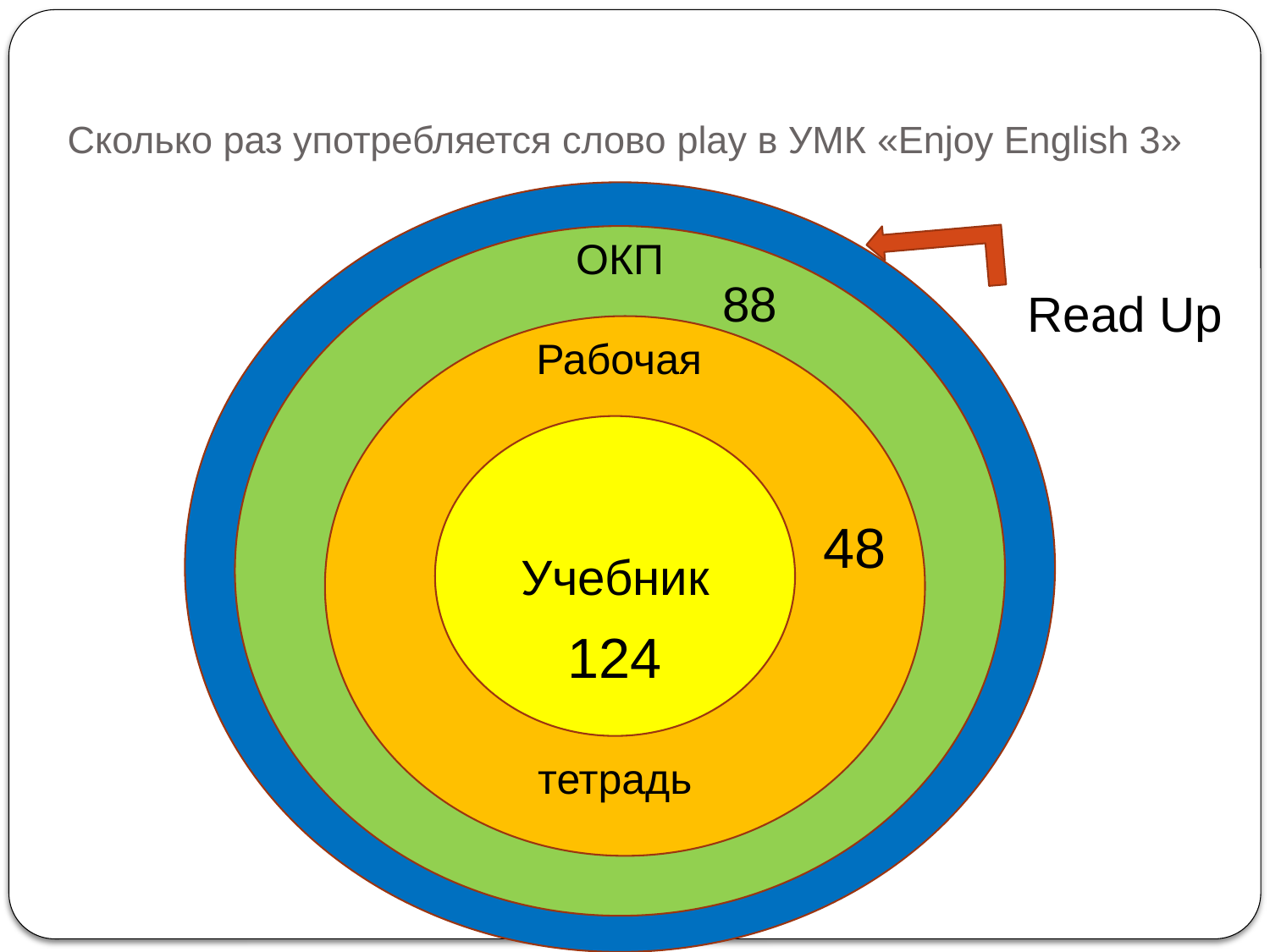

# Сколько раз употребляется слово play в УМК «Enjoy English 3»

ОКП
88
Read Up

Рабочая
Учебник
48
124
тетрадь